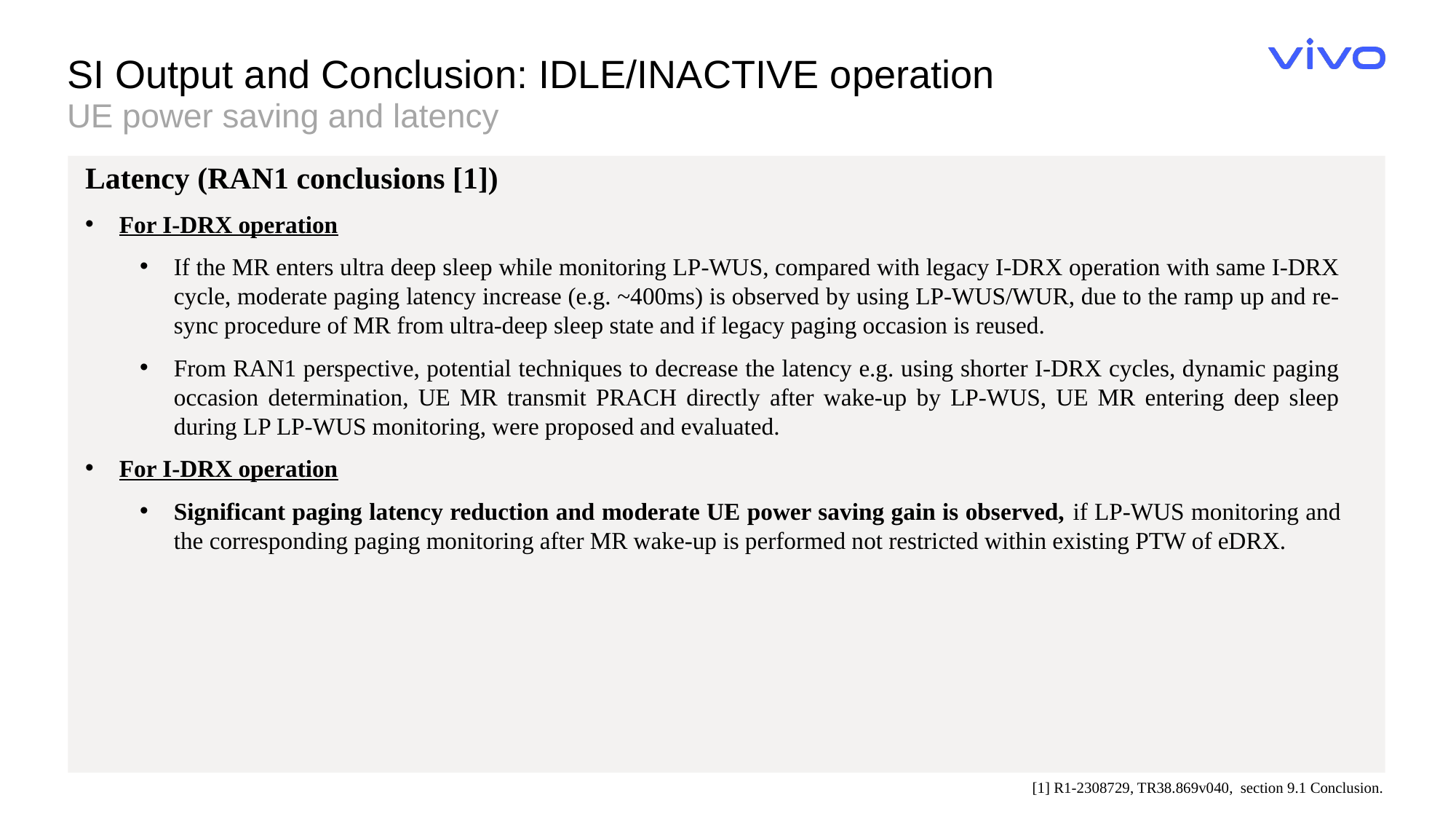

SI Output and Conclusion: IDLE/INACTIVE operation
UE power saving and latency
Latency (RAN1 conclusions [1])
For I-DRX operation
If the MR enters ultra deep sleep while monitoring LP-WUS, compared with legacy I-DRX operation with same I-DRX cycle, moderate paging latency increase (e.g. ~400ms) is observed by using LP-WUS/WUR, due to the ramp up and re-sync procedure of MR from ultra-deep sleep state and if legacy paging occasion is reused.
From RAN1 perspective, potential techniques to decrease the latency e.g. using shorter I-DRX cycles, dynamic paging occasion determination, UE MR transmit PRACH directly after wake-up by LP-WUS, UE MR entering deep sleep during LP LP-WUS monitoring, were proposed and evaluated.
For I-DRX operation
Significant paging latency reduction and moderate UE power saving gain is observed, if LP-WUS monitoring and the corresponding paging monitoring after MR wake-up is performed not restricted within existing PTW of eDRX.
[1] R1-2308729, TR38.869v040,  section 9.1 Conclusion.